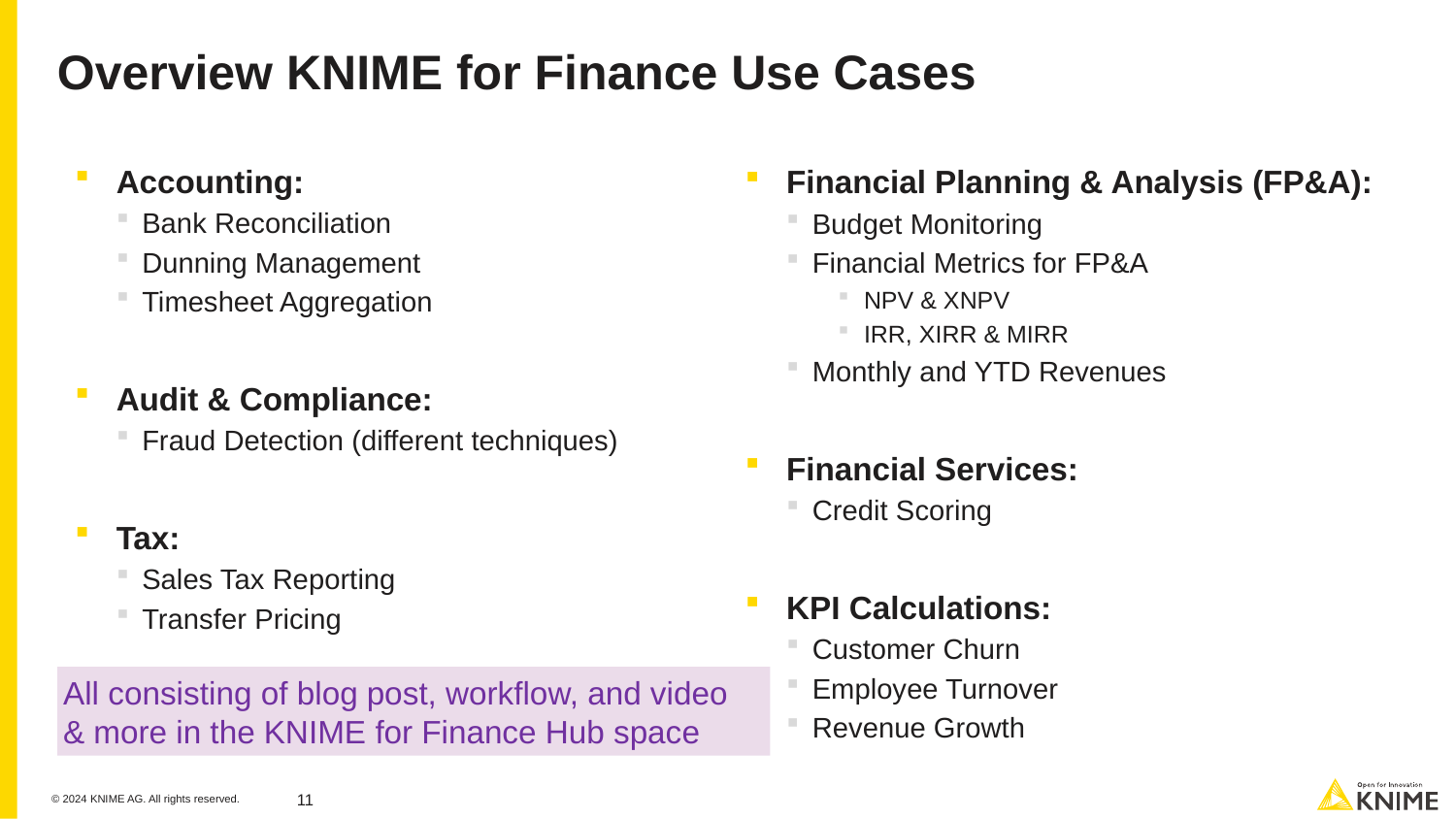

# Overview KNIME for Finance Use Cases
Accounting:
Bank Reconciliation
Dunning Management
Timesheet Aggregation

Audit & Compliance:
Fraud Detection (different techniques)

Tax:
Sales Tax Reporting
Transfer Pricing

Financial Planning & Analysis (FP&A):
Budget Monitoring
Financial Metrics for FP&A
NPV & XNPV
IRR, XIRR & MIRR
Monthly and YTD Revenues

Financial Services:
Credit Scoring

KPI Calculations:
Customer Churn
Employee Turnover
Revenue Growth
All consisting of blog post, workflow, and video
& more in the KNIME for Finance Hub space
11